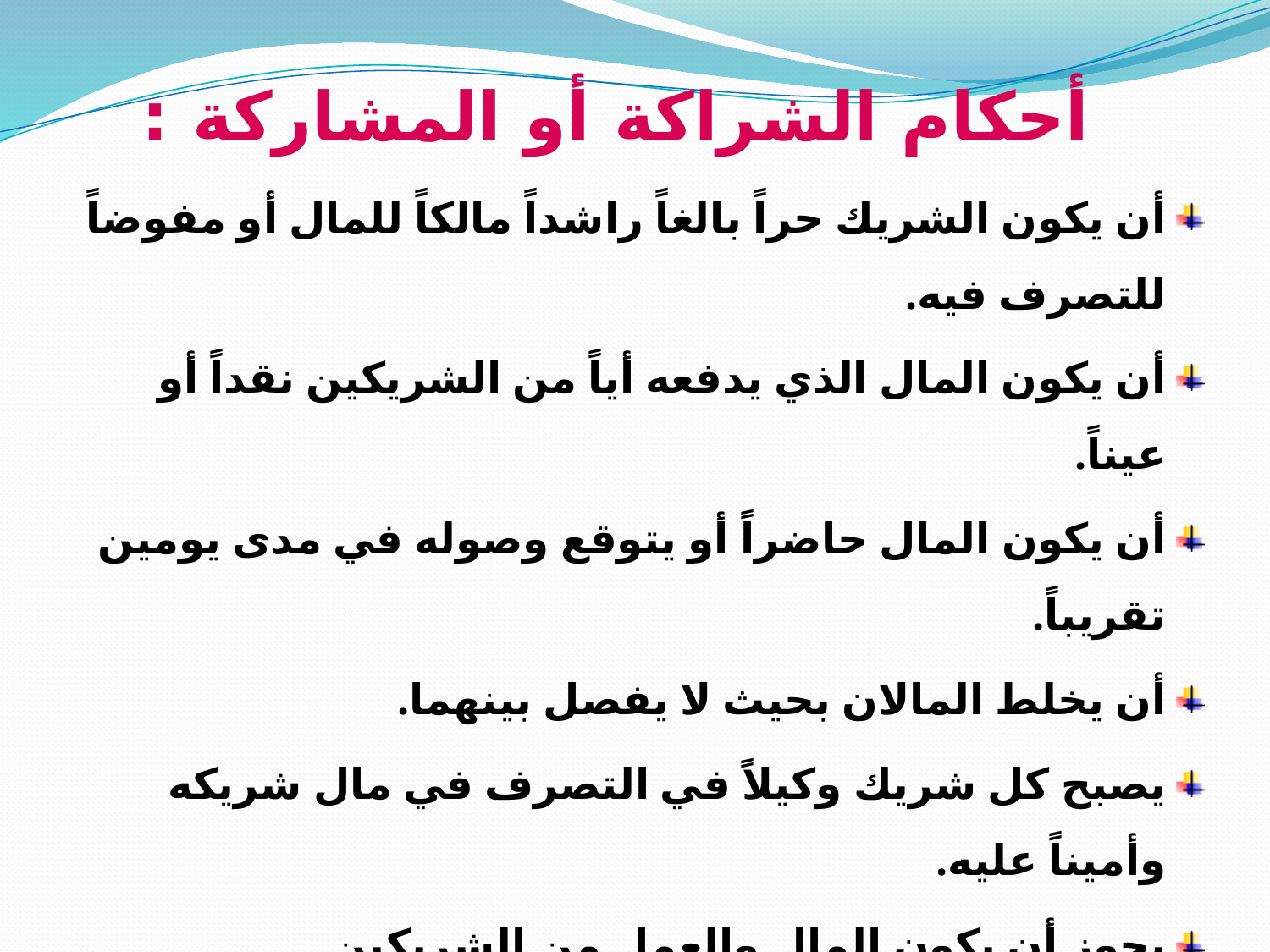

# أحكام الشراكة أو المشاركة :
أن يكون الشريك حراً بالغاً راشداً مالكاً للمال أو مفوضاً للتصرف فيه.
أن يكون المال الذي يدفعه أياً من الشريكين نقداً أو عيناً.
أن يكون المال حاضراً أو يتوقع وصوله في مدى يومين تقريباً.
أن يخلط المالان بحيث لا يفصل بينهما.
يصبح كل شريك وكيلاً في التصرف في مال شريكه وأميناً عليه.
يجوز أن يكون المال والعمل من الشريكين.
تحديد النسب التي يدفع بها الشريكان المال وأُسس التوزيع للأرباح والخسائر.
يجوز أن يتولى أحد الشريكين العمل وأن يخصص له نصيب من الربح إزاء ذلك.